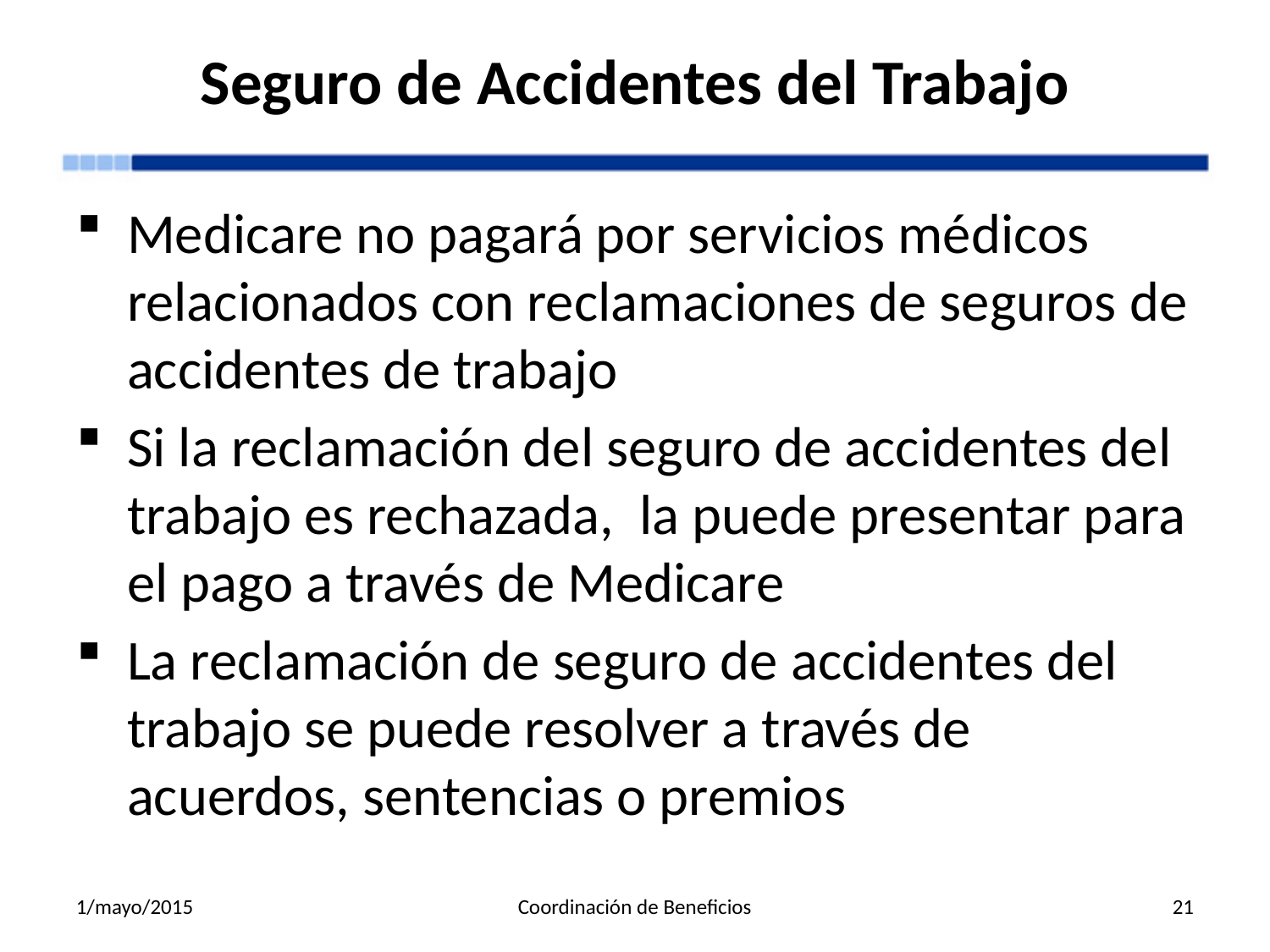

# Seguro de Accidentes del Trabajo
Medicare no pagará por servicios médicos relacionados con reclamaciones de seguros de accidentes de trabajo
Si la reclamación del seguro de accidentes del trabajo es rechazada,  la puede presentar para el pago a través de Medicare
La reclamación de seguro de accidentes del trabajo se puede resolver a través de acuerdos, sentencias o premios
1/mayo/2015
Coordinación de Beneficios
21